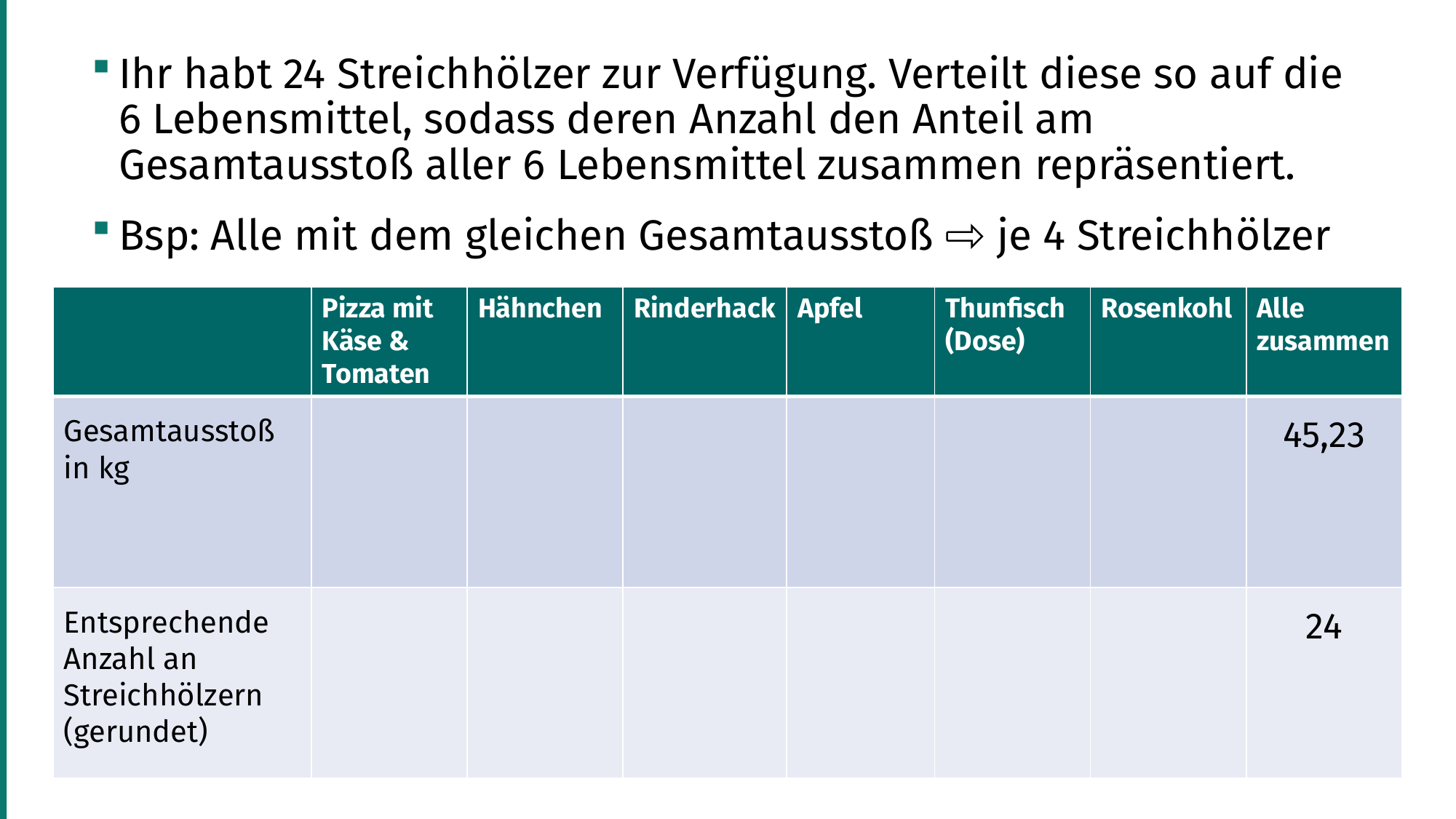

Ihr habt 24 Streichhölzer zur Verfügung. Verteilt diese so auf die 6 Lebensmittel, sodass deren Anzahl den Anteil am Gesamtausstoß aller 6 Lebensmittel zusammen repräsentiert.
Bsp: Alle mit dem gleichen Gesamtausstoß ⇨ je 4 Streichhölzer

|  | Pizza mit Käse & Tomaten | Hähnchen | Rinderhack | Apfel | Thunfisch (Dose) | Rosenkohl | Alle zusammen |
| --- | --- | --- | --- | --- | --- | --- | --- |
| Gesamtausstoß in kg |  |  |  |  |  |  | 45,23 |
| Entsprechende Anzahl an Streichhölzern (gerundet) |  |  |  |  |  |  | 24 |